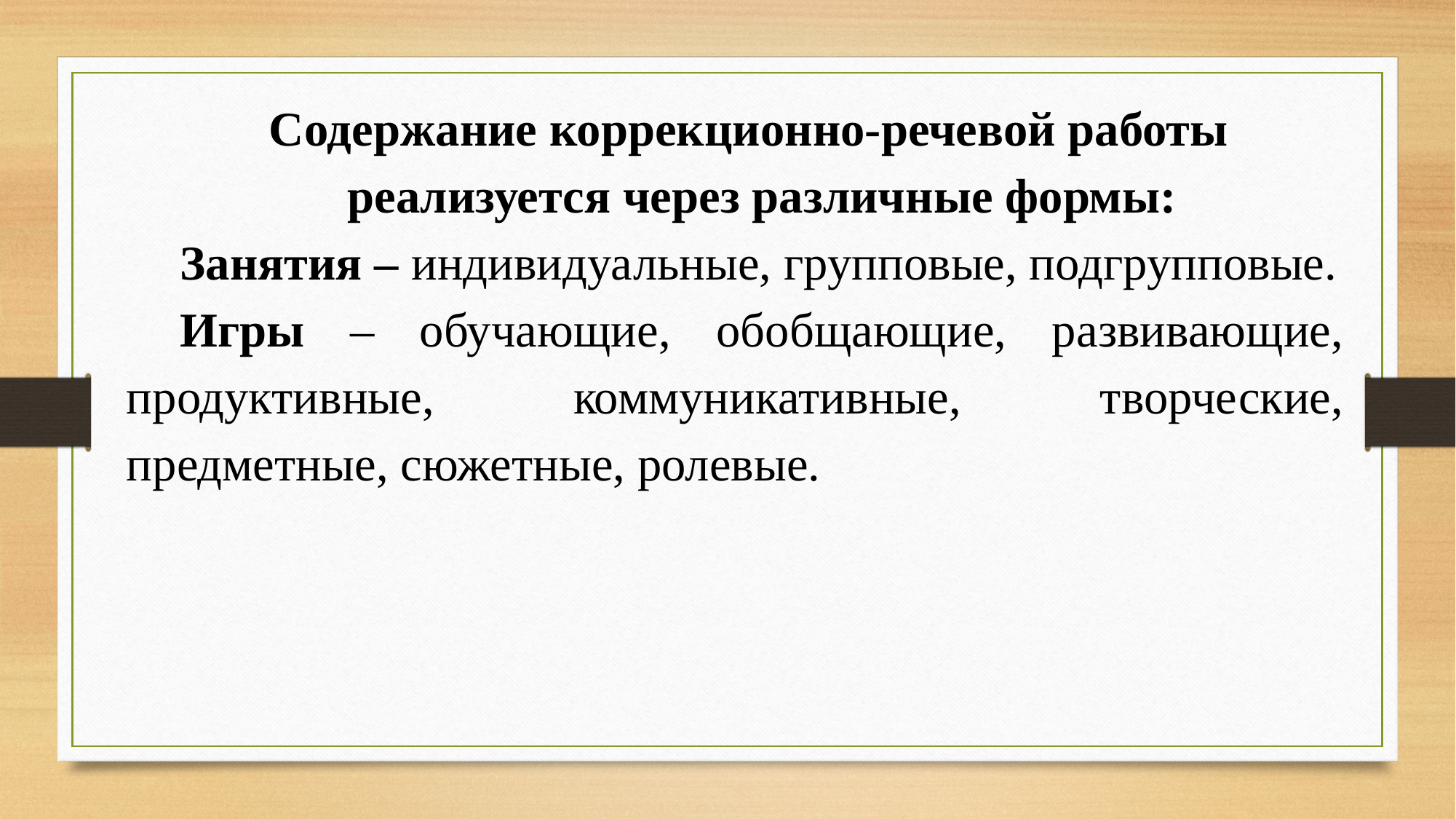

Содержание коррекционно-речевой работы
реализуется через различные формы:
Занятия – индивидуальные, групповые, подгрупповые.
Игры – обучающие, обобщающие, развивающие, продуктивные, коммуникативные, творческие, предметные, сюжетные, ролевые.